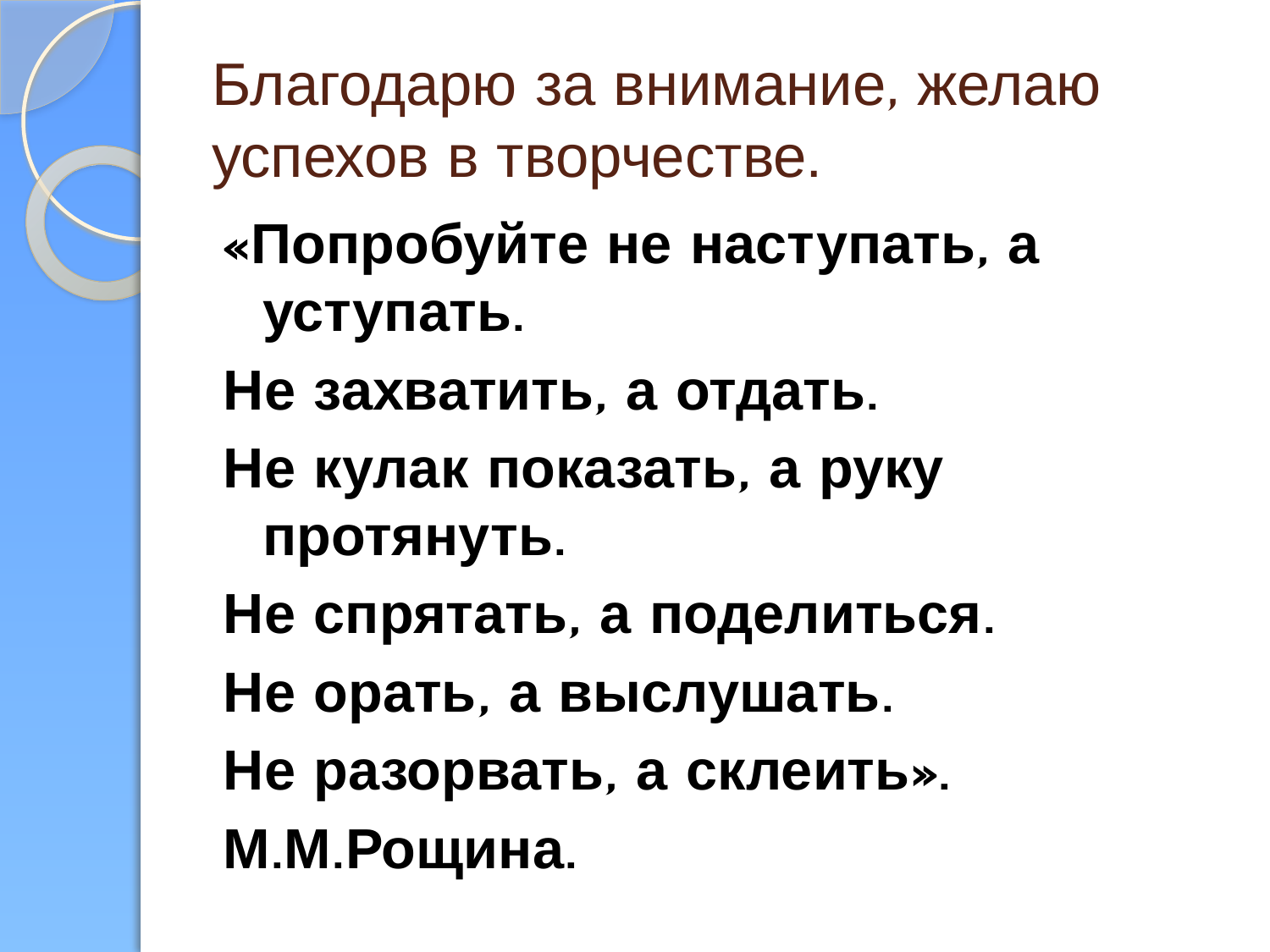

# Благодарю за внимание, желаю успехов в творчестве.
«Попробуйте не наступать, а уступать.
Не захватить, а отдать.
Не кулак показать, а руку протянуть.
Не спрятать, а поделиться.
Не орать, а выслушать.
Не разорвать, а склеить».
М.М.Рощина.